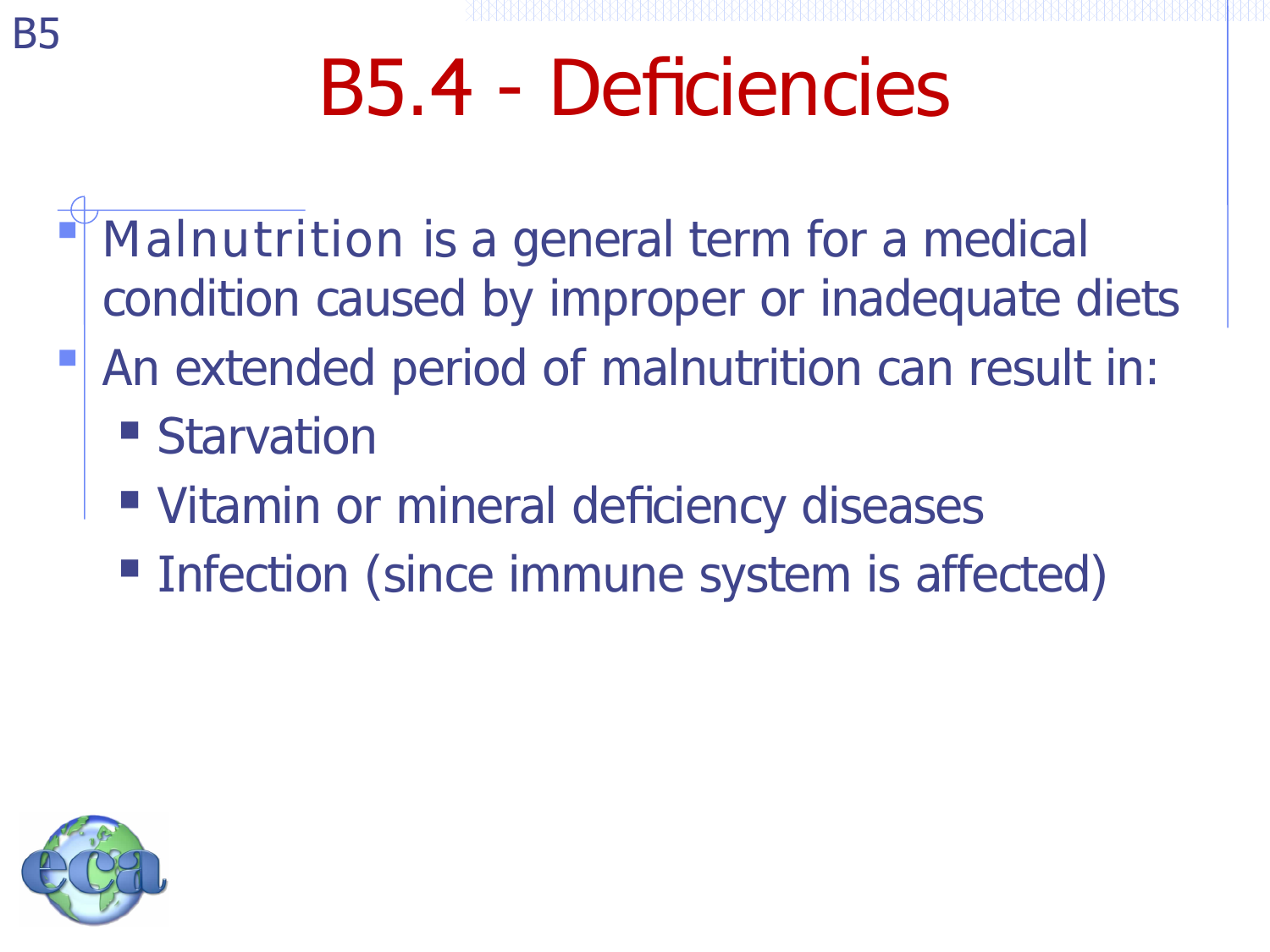

# B5.4 - Deficiencies
Malnutrition is a general term for a medical condition caused by improper or inadequate diets
An extended period of malnutrition can result in:
Starvation
Vitamin or mineral deficiency diseases
Infection (since immune system is affected)